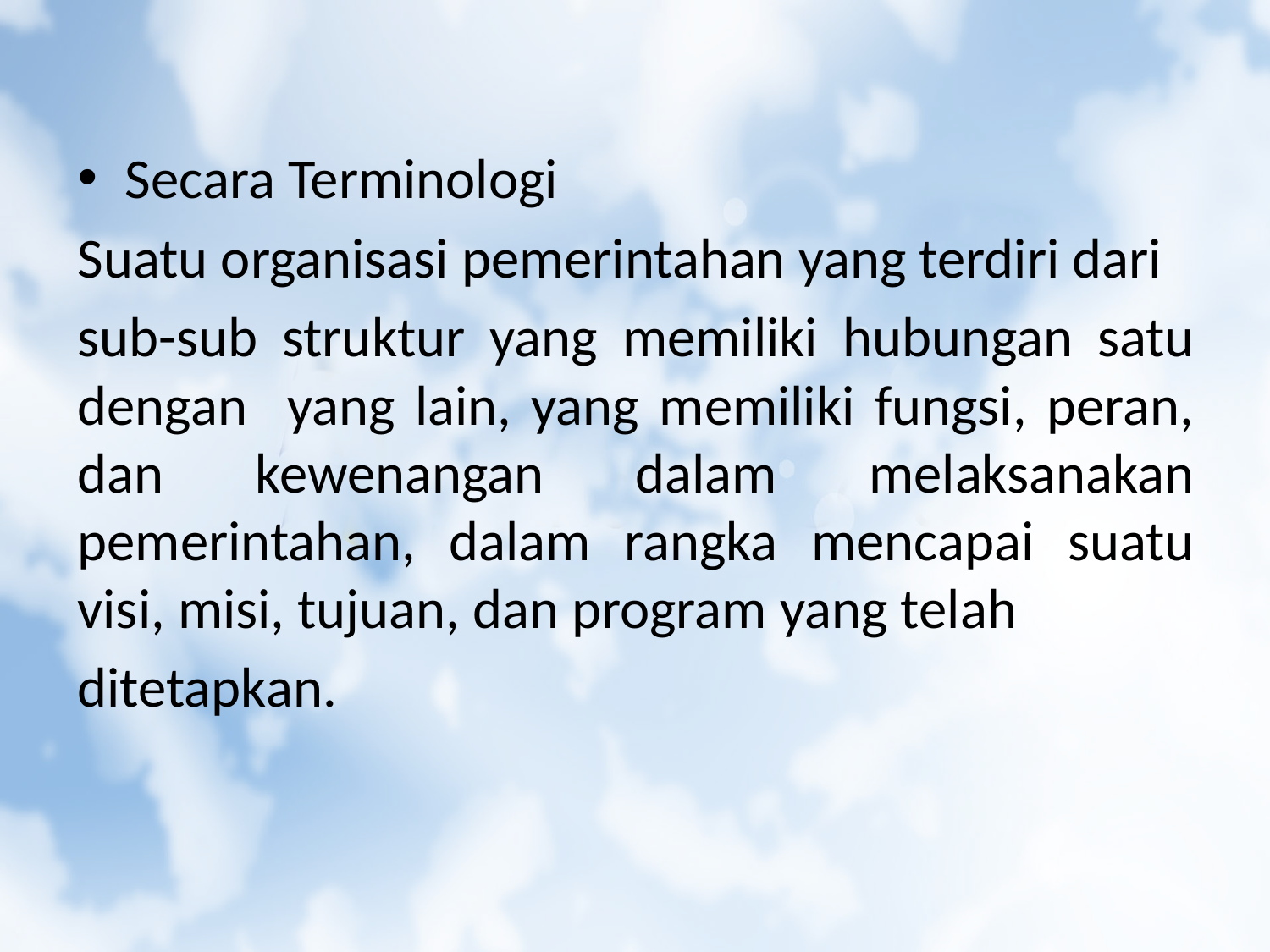

Secara Terminologi
Suatu organisasi pemerintahan yang terdiri dari
sub-sub struktur yang memiliki hubungan satu dengan  yang lain, yang memiliki fungsi, peran, dan kewenangan dalam melaksanakan pemerintahan, dalam rangka mencapai suatu visi, misi, tujuan, dan program yang telah
ditetapkan.